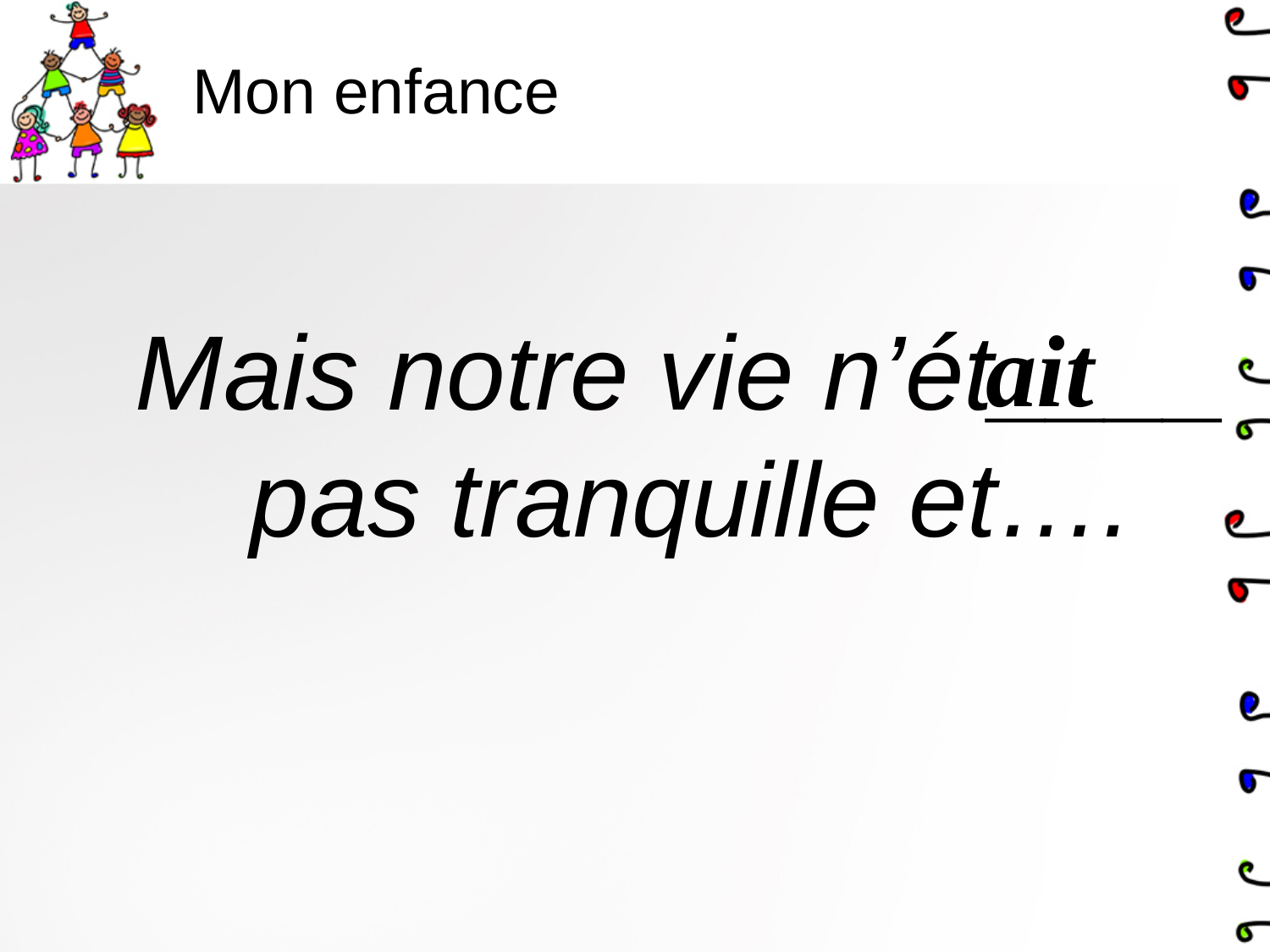

# Mon enfance
Mais notre vie n’ét____ pas tranquille et….
ait